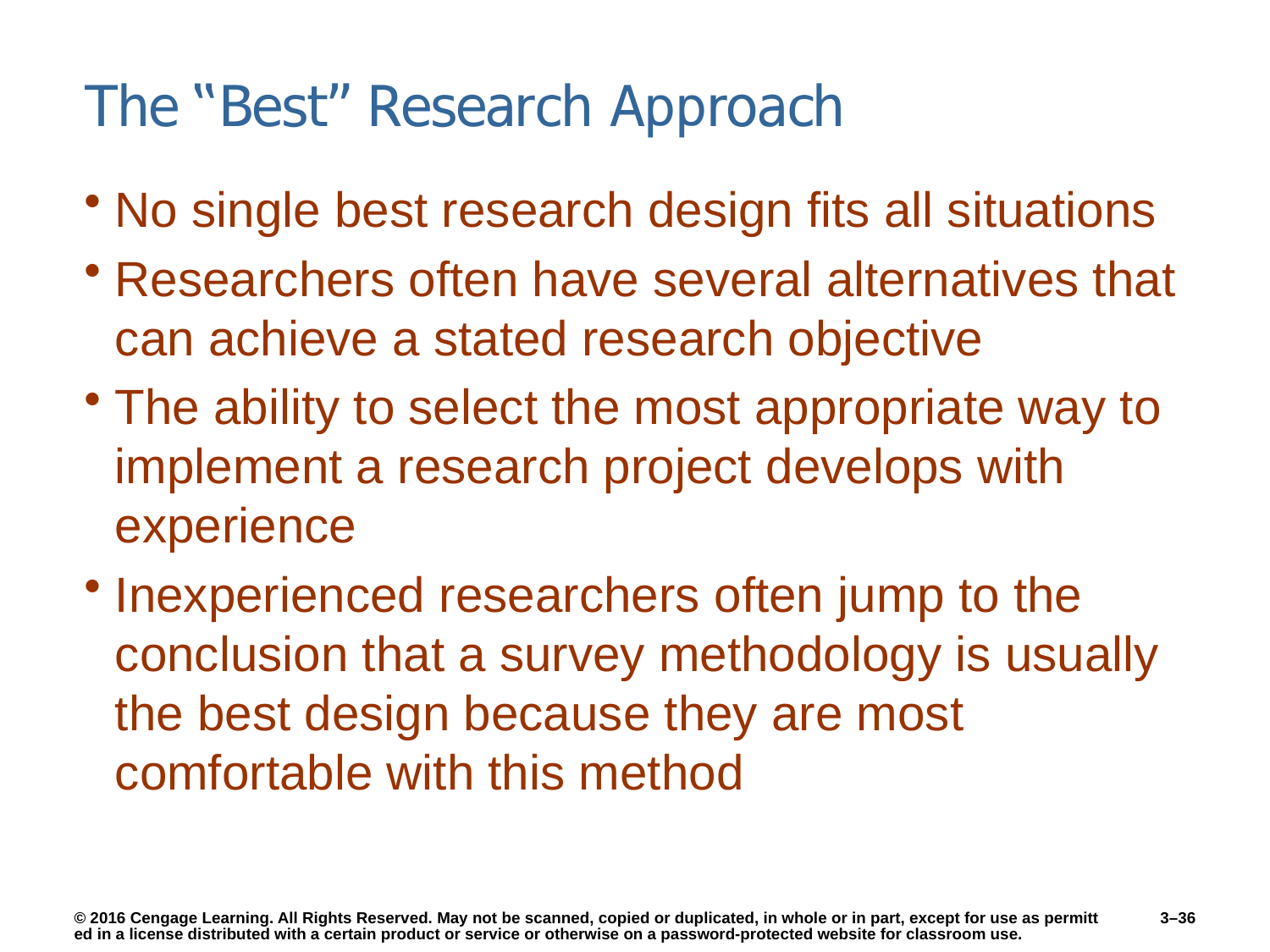

# The “Best” Research Approach
No single best research design fits all situations
Researchers often have several alternatives that can achieve a stated research objective
The ability to select the most appropriate way to implement a research project develops with experience
Inexperienced researchers often jump to the conclusion that a survey methodology is usually the best design because they are most comfortable with this method
3–36
© 2016 Cengage Learning. All Rights Reserved. May not be scanned, copied or duplicated, in whole or in part, except for use as permitted in a license distributed with a certain product or service or otherwise on a password-protected website for classroom use.